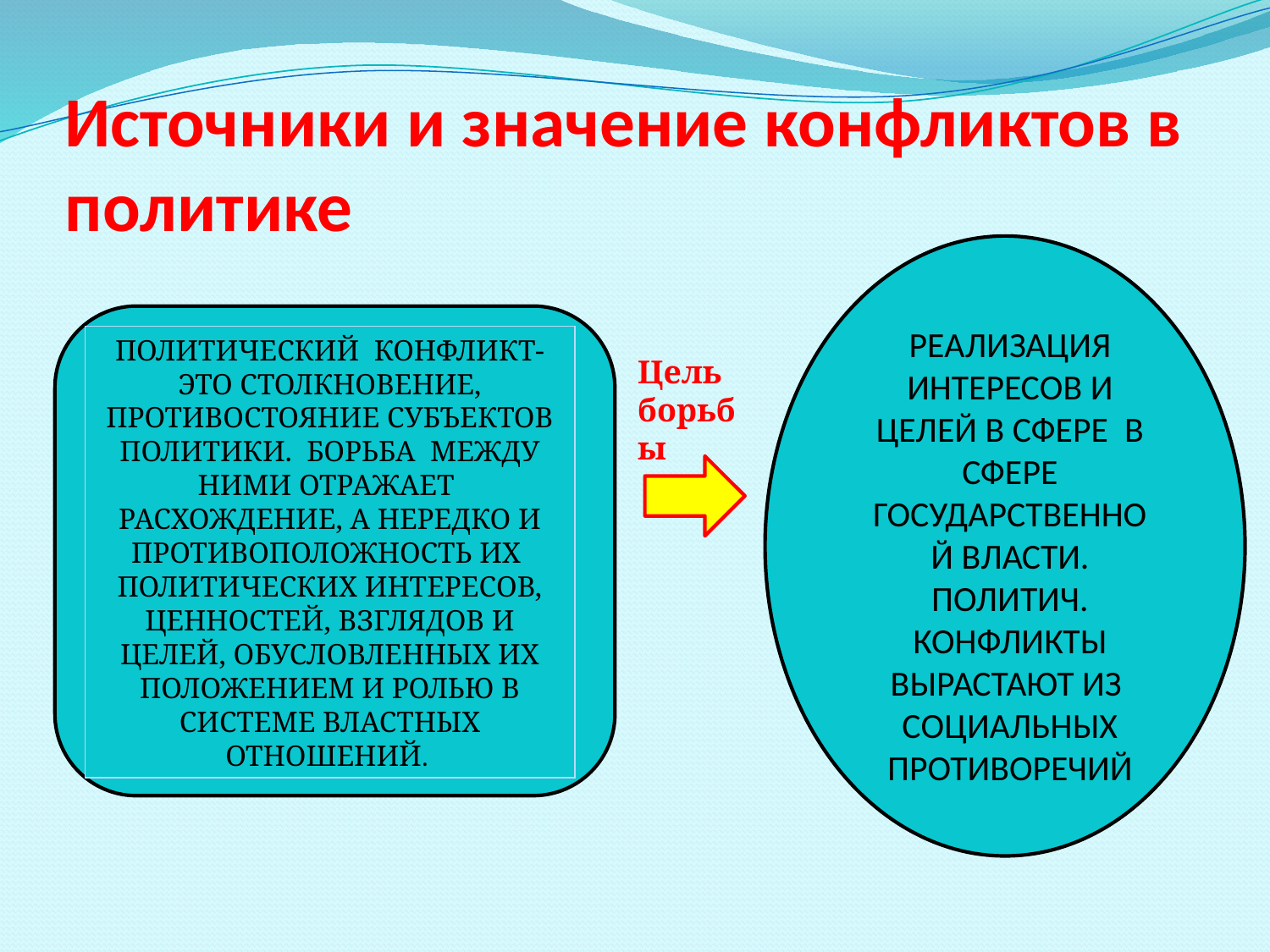

# Источники и значение конфликтов в политике

РЕАЛИЗАЦИЯ ИНТЕРЕСОВ И ЦЕЛЕЙ В СФЕРЕ  В СФЕРЕ ГОСУДАРСТВЕННОЙ ВЛАСТИ.
ПОЛИТИЧ. КОНФЛИКТЫ ВЫРАСТАЮТ ИЗ
СОЦИАЛЬНЫХ ПРОТИВОРЕЧИЙ
ПОЛИТИЧЕСКИЙ  КОНФЛИКТ- ЭТО СТОЛКНОВЕНИЕ, ПРОТИВОСТОЯНИЕ СУБЪЕКТОВ ПОЛИТИКИ.  БОРЬБА  МЕЖДУ НИМИ ОТРАЖАЕТ  РАСХОЖДЕНИЕ, А НЕРЕДКО И ПРОТИВОПОЛОЖНОСТЬ ИХ  ПОЛИТИЧЕСКИХ ИНТЕРЕСОВ, ЦЕННОСТЕЙ, ВЗГЛЯДОВ И ЦЕЛЕЙ, ОБУСЛОВЛЕННЫХ ИХ ПОЛОЖЕНИЕМ И РОЛЬЮ В СИСТЕМЕ ВЛАСТНЫХ ОТНОШЕНИЙ.
Цель
борьбы